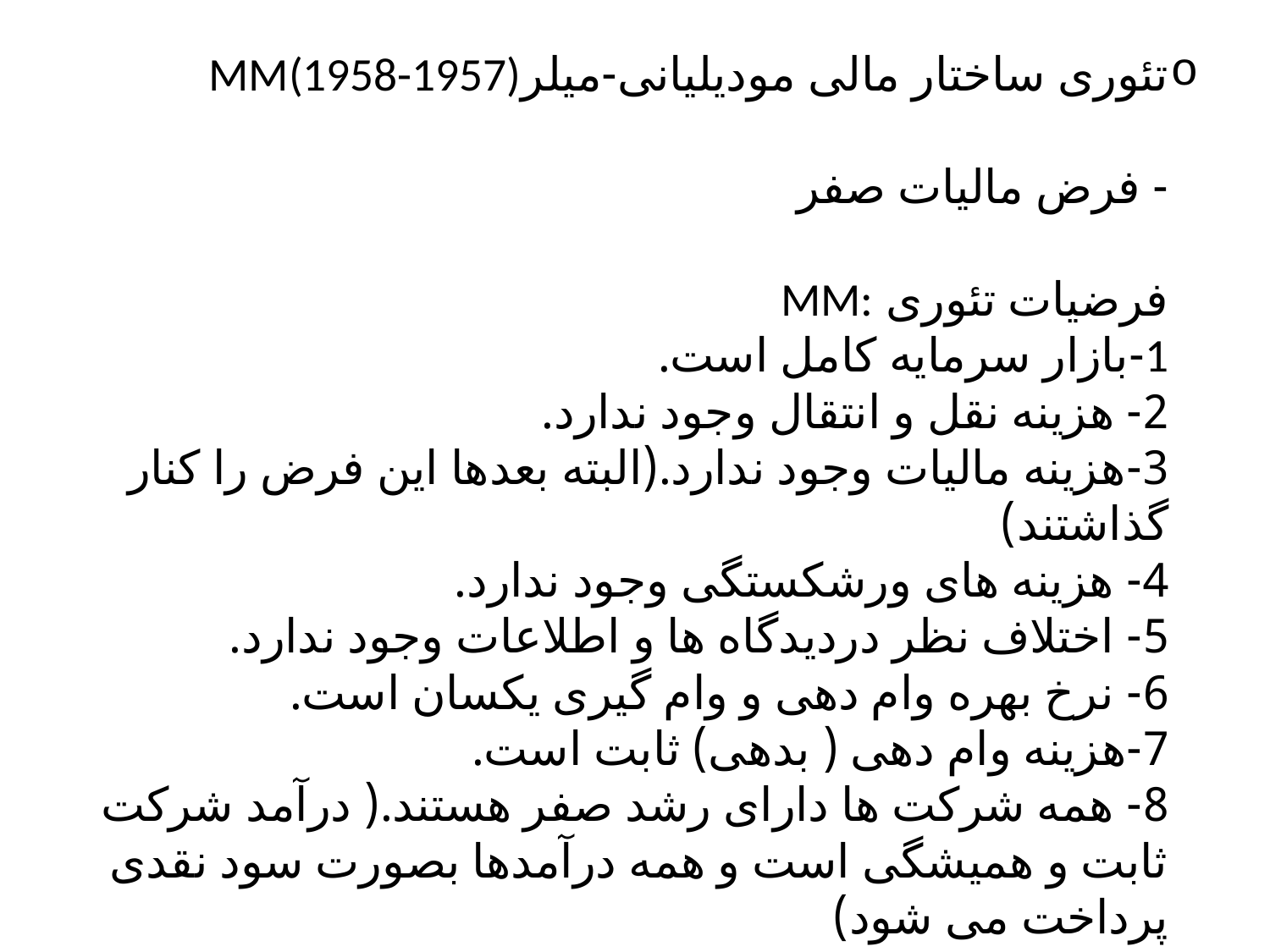

# تئوری ساختار مالی مودیلیانی-میلرMM(1958-1957) - فرض مالیات صفر فرضیات تئوری MM: 1-بازار سرمایه کامل است. 2- هزینه نقل و انتقال وجود ندارد. 3-هزینه مالیات وجود ندارد.(البته بعدها این فرض را کنار گذاشتند) 4- هزینه های ورشکستگی وجود ندارد. 5- اختلاف نظر دردیدگاه ها و اطلاعات وجود ندارد. 6- نرخ بهره وام دهی و وام گیری یکسان است. 7-هزینه وام دهی ( بدهی) ثابت است. 8- همه شرکت ها دارای رشد صفر هستند.( درآمد شرکت ثابت و همیشگی است و همه درآمدها بصورت سود نقدی پرداخت می شود)